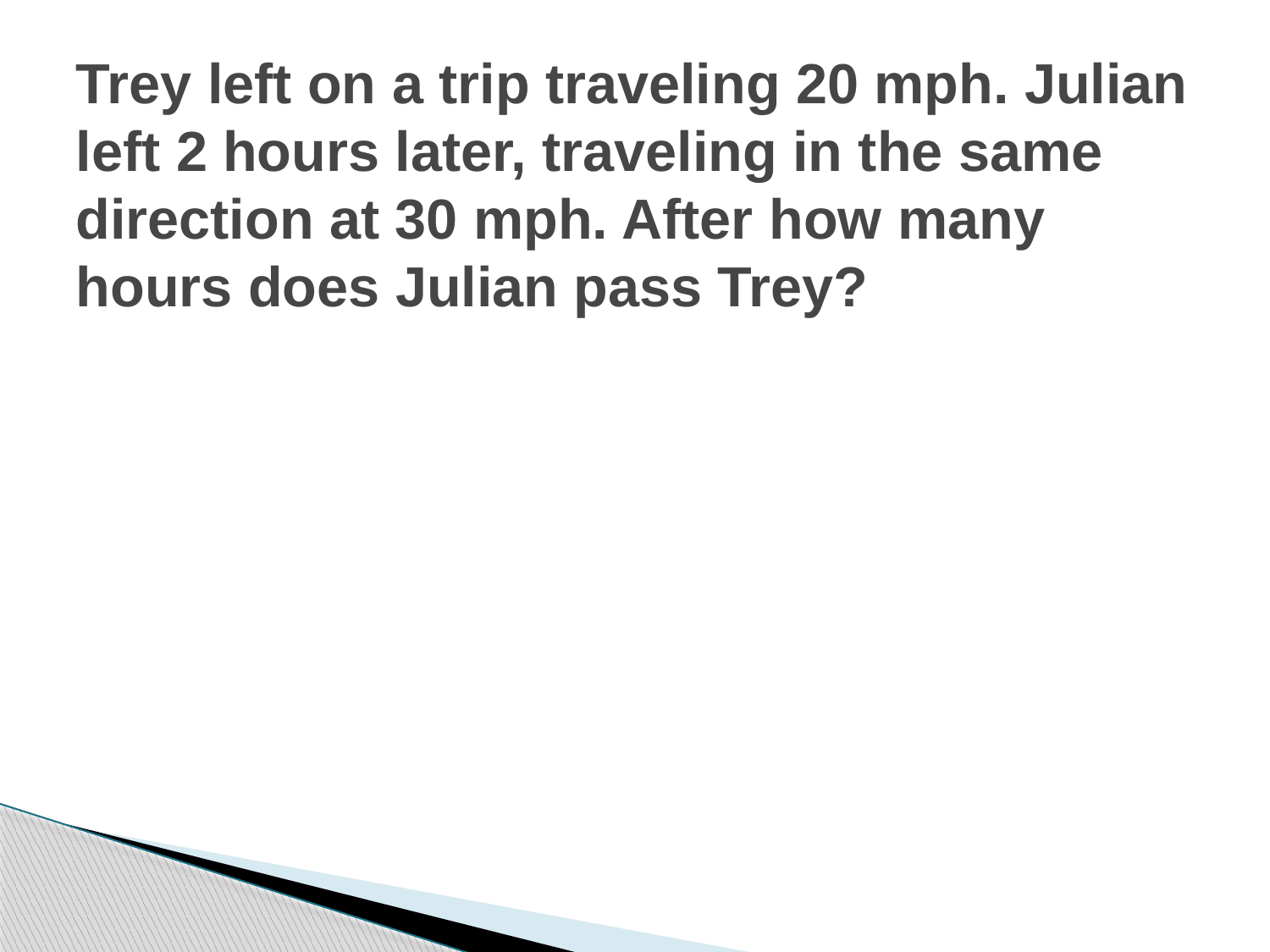

# Trey left on a trip traveling 20 mph. Julian left 2 hours later, traveling in the same direction at 30 mph. After how many hours does Julian pass Trey?